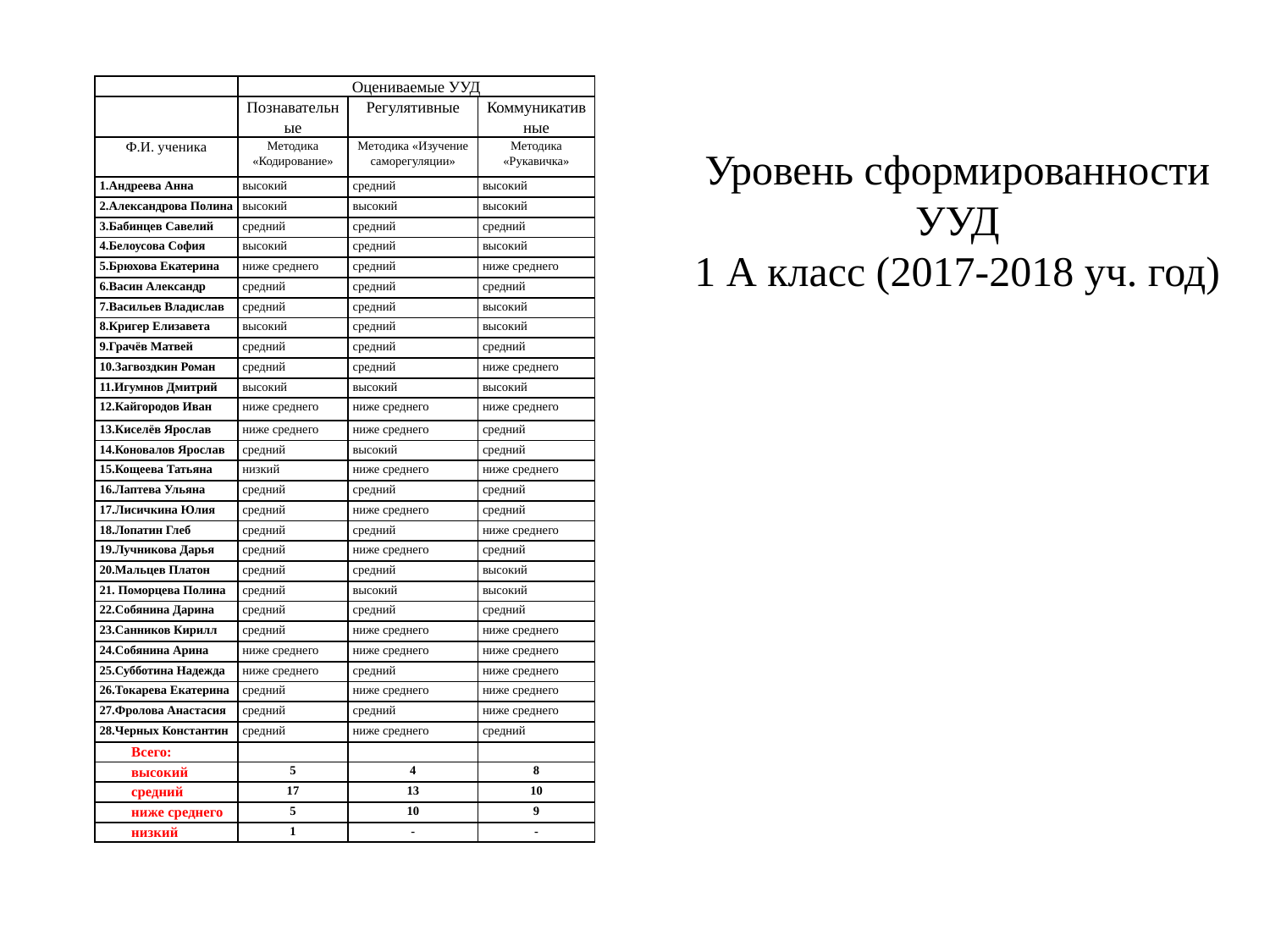

|  | Оцениваемые УУД |  |  |
| --- | --- | --- | --- |
|  | Познавательные | Регулятивные | Коммуникативные |
| Ф.И. ученика | Методика «Кодирование» | Методика «Изучение саморегуляции» | Методика «Рукавичка» |
| 1.Андреева Анна | высокий | средний | высокий |
| 2.Александрова Полина | высокий | высокий | высокий |
| 3.Бабинцев Савелий | средний | средний | средний |
| 4.Белоусова София | высокий | средний | высокий |
| 5.Брюхова Екатерина | ниже среднего | средний | ниже среднего |
| 6.Васин Александр | средний | средний | средний |
| 7.Васильев Владислав | средний | средний | высокий |
| 8.Кригер Елизавета | высокий | средний | высокий |
| 9.Грачёв Матвей | средний | средний | средний |
| 10.Загвоздкин Роман | средний | средний | ниже среднего |
| 11.Игумнов Дмитрий | высокий | высокий | высокий |
| 12.Кайгородов Иван | ниже среднего | ниже среднего | ниже среднего |
| 13.Киселёв Ярослав | ниже среднего | ниже среднего | средний |
| 14.Коновалов Ярослав | средний | высокий | средний |
| 15.Кощеева Татьяна | низкий | ниже среднего | ниже среднего |
| 16.Лаптева Ульяна | средний | средний | средний |
| 17.Лисичкина Юлия | средний | ниже среднего | средний |
| 18.Лопатин Глеб | средний | средний | ниже среднего |
| 19.Лучникова Дарья | средний | ниже среднего | средний |
| 20.Мальцев Платон | средний | средний | высокий |
| 21. Поморцева Полина | средний | высокий | высокий |
| 22.Собянина Дарина | средний | средний | средний |
| 23.Санников Кирилл | средний | ниже среднего | ниже среднего |
| 24.Собянина Арина | ниже среднего | ниже среднего | ниже среднего |
| 25.Субботина Надежда | ниже среднего | средний | ниже среднего |
| 26.Токарева Екатерина | средний | ниже среднего | ниже среднего |
| 27.Фролова Анастасия | средний | средний | ниже среднего |
| 28.Черных Константин | средний | ниже среднего | средний |
| Всего: |  |  |  |
| высокий | 5 | 4 | 8 |
| средний | 17 | 13 | 10 |
| ниже среднего | 5 | 10 | 9 |
| низкий | 1 | - | - |
Уровень сформированности УУД
1 А класс (2017-2018 уч. год)